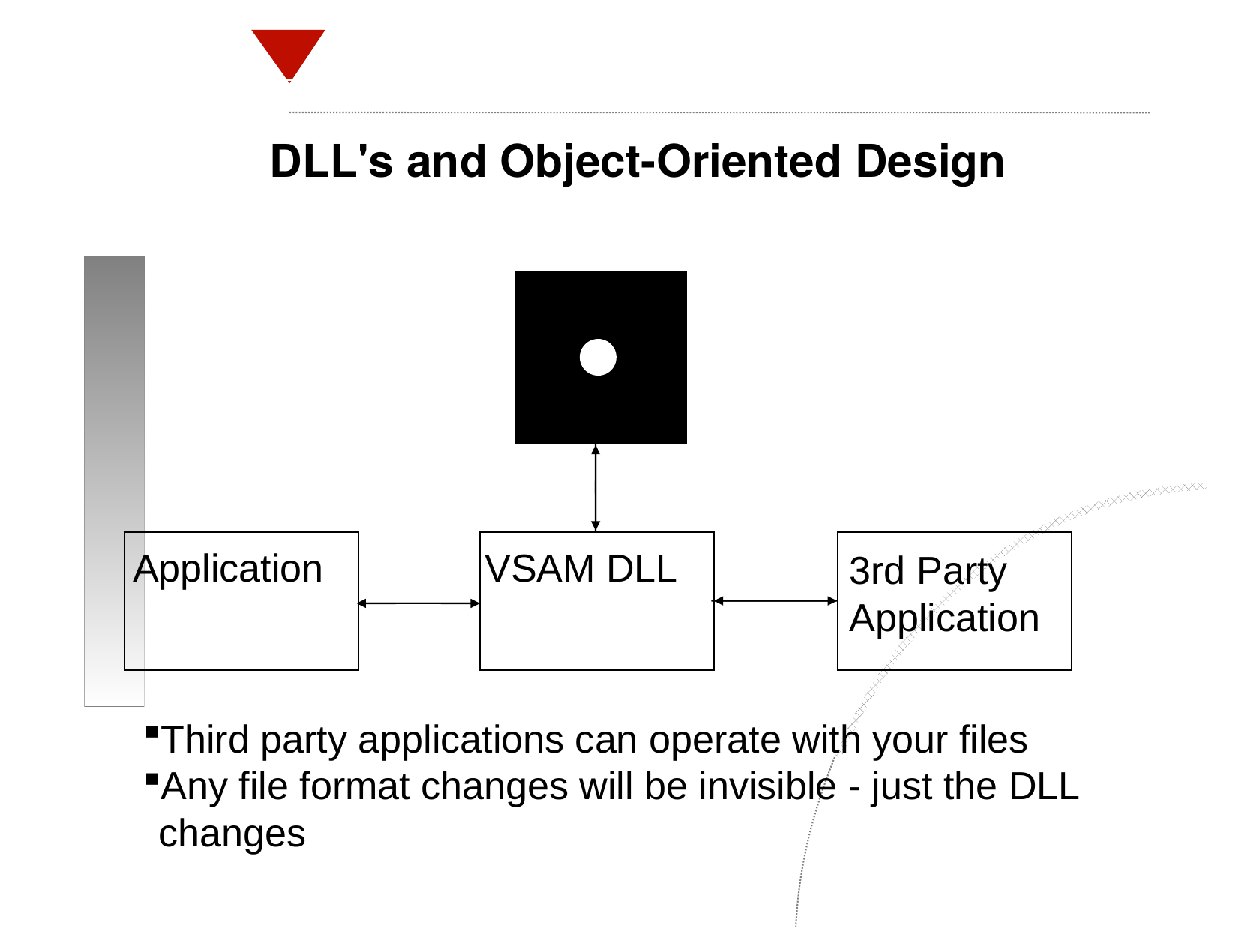

DLL's and Object-Oriented Design

Application
VSAM DLL
3rd Party Application

Third party applications can operate with your files
Any file format changes will be invisible - just the DLL changes